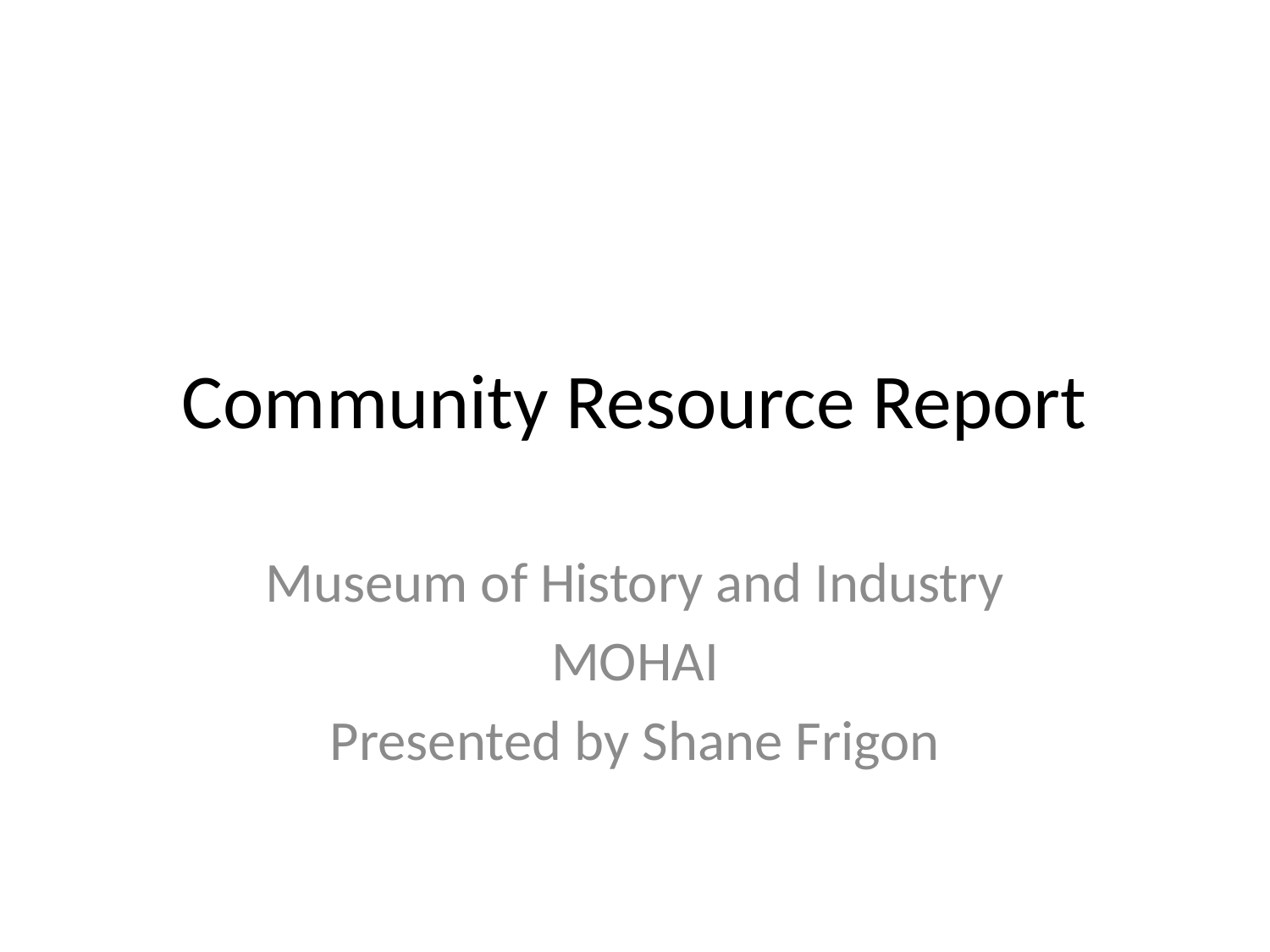

# Community Resource Report
Museum of History and Industry
MOHAI
Presented by Shane Frigon